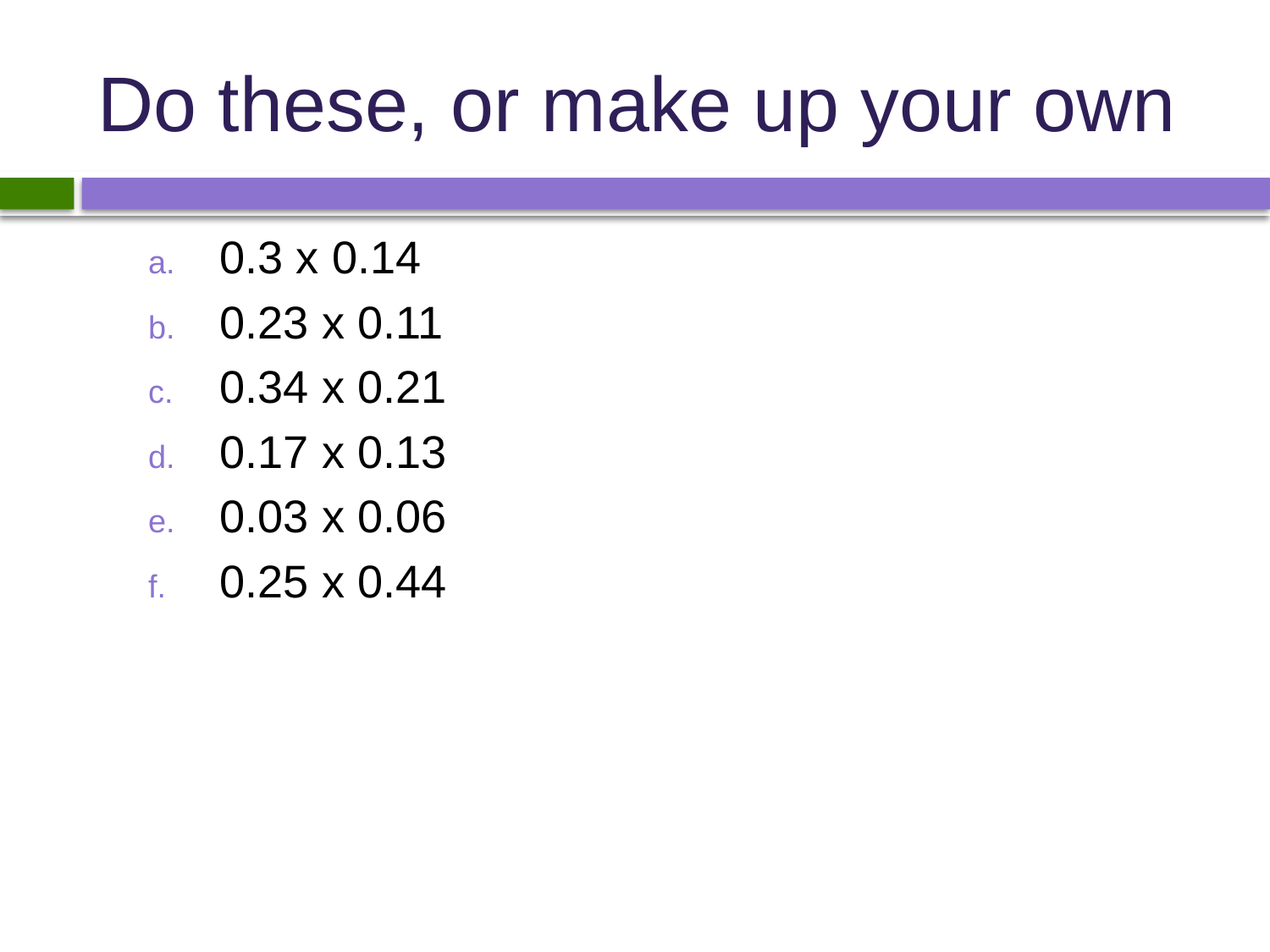

# Do these, or make up your own
0.3 x 0.14
0.23 x 0.11
0.34 x 0.21
0.17 x 0.13
0.03 x 0.06
0.25 x 0.44